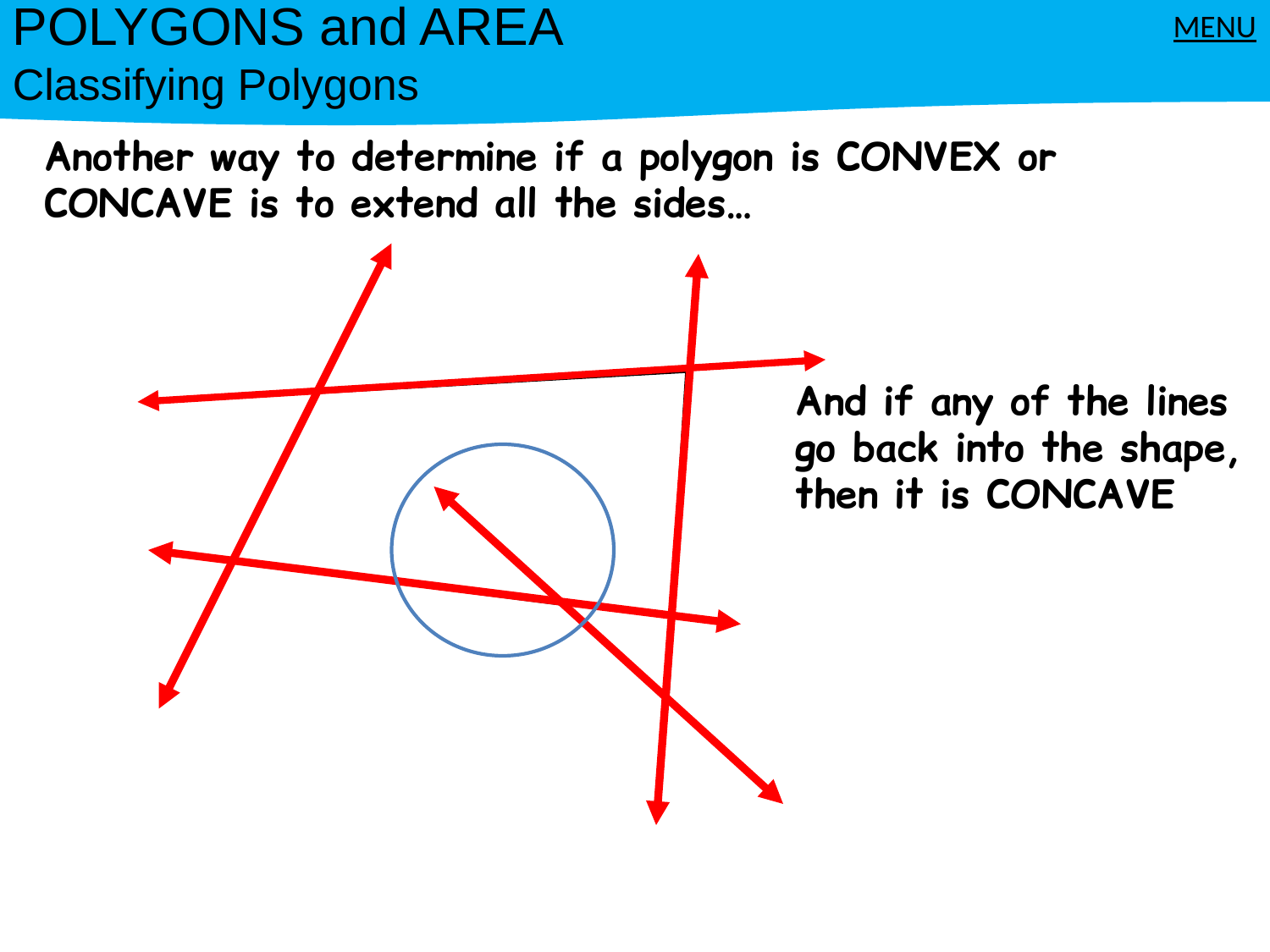

POLYGONS and AREA
Classifying Polygons
MENU
Another way to determine if a polygon is CONVEX or CONCAVE is to extend all the sides…

And if any of the lines go back into the shape, then it is CONCAVE